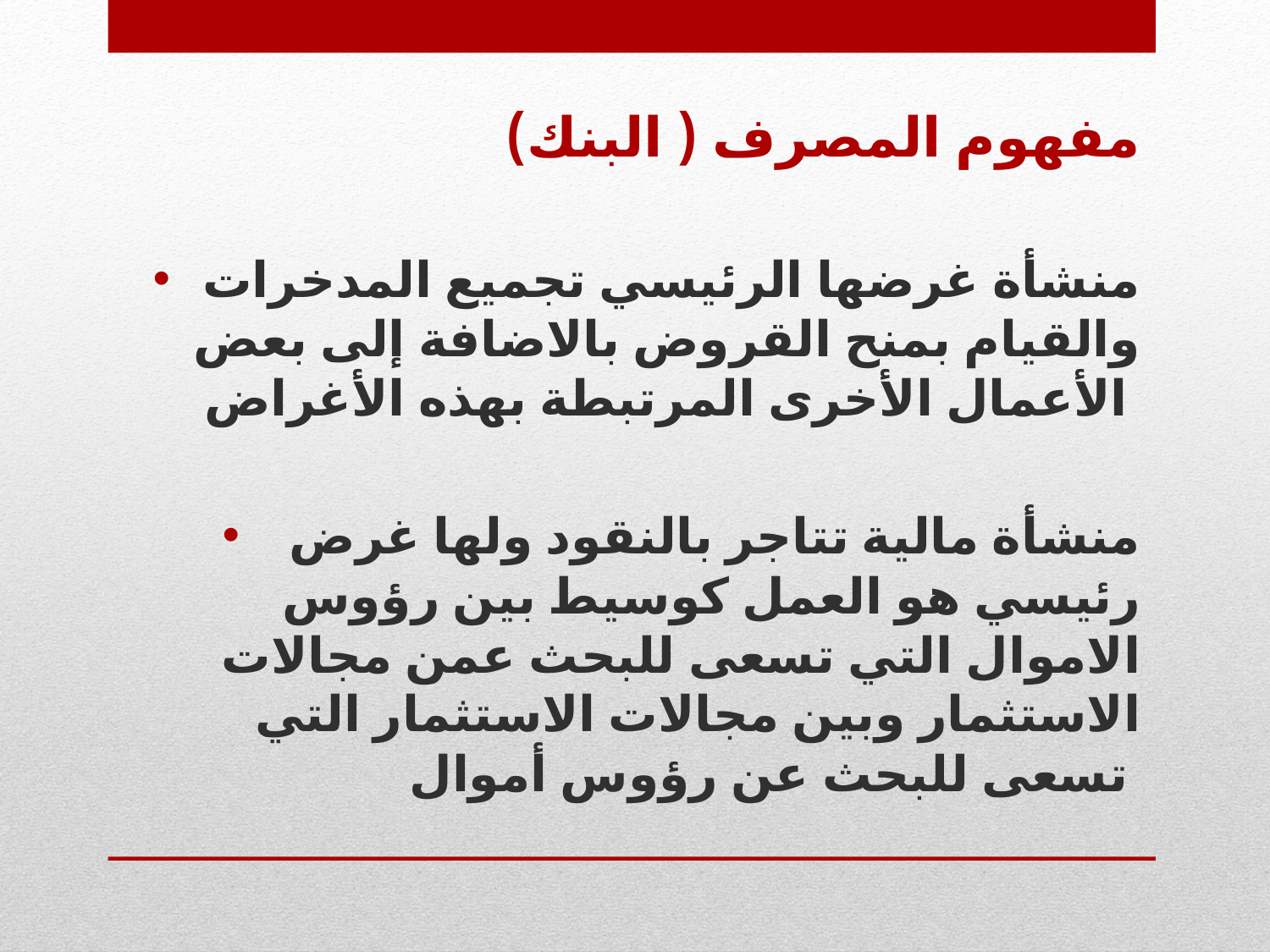

مفهوم المصرف ( البنك)

منشأة غرضها الرئيسي تجميع المدخرات والقيام بمنح القروض بالاضافة إلى بعض الأعمال الأخرى المرتبطة بهذه الأغراض

منشأة مالية تتاجر بالنقود ولها غرض رئيسي هو العمل كوسيط بين رؤوس الاموال التي تسعى للبحث عمن مجالات الاستثمار وبين مجالات الاستثمار التي تسعى للبحث عن رؤوس أموال